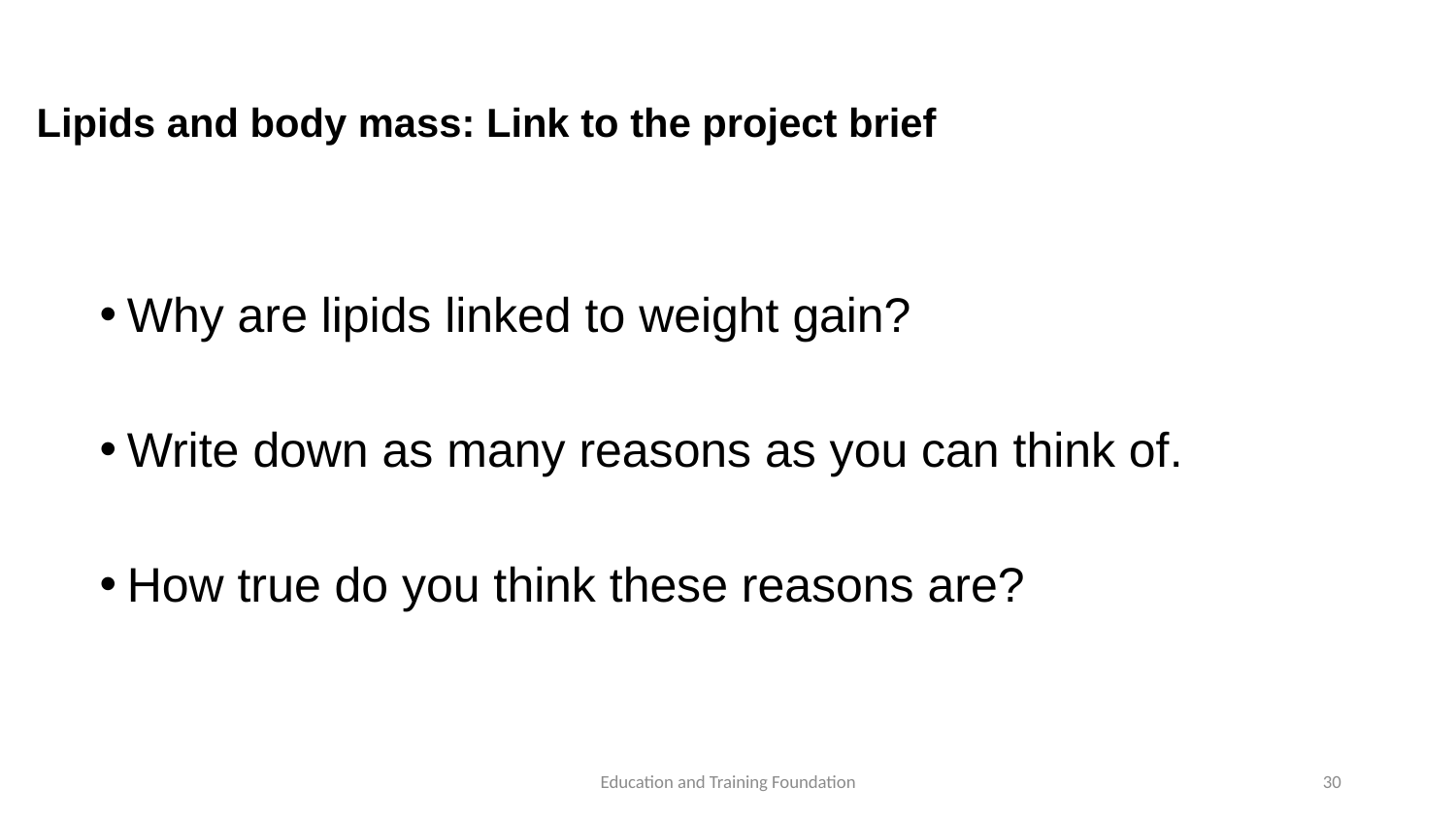

# Lipids and body mass: Link to the project brief
Why are lipids linked to weight gain?

Write down as many reasons as you can think of.

How true do you think these reasons are?
Education and Training Foundation
30